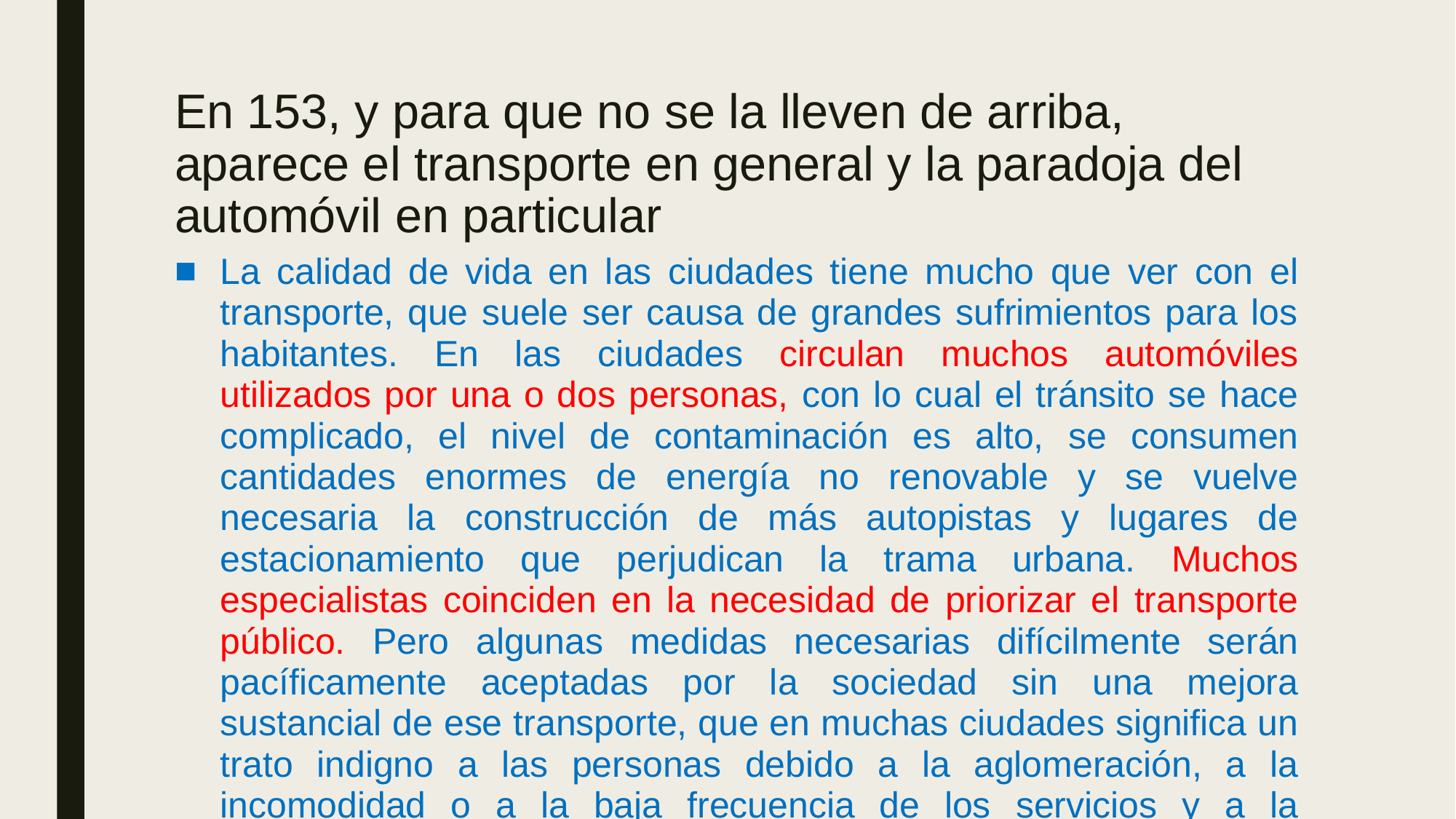

# En 153, y para que no se la lleven de arriba, aparece el transporte en general y la paradoja del automóvil en particular
La calidad de vida en las ciudades tiene mucho que ver con el transporte, que suele ser causa de grandes sufrimientos para los habitantes. En las ciudades circulan muchos automóviles utilizados por una o dos personas, con lo cual el tránsito se hace complicado, el nivel de contaminación es alto, se consumen cantidades enormes de energía no renovable y se vuelve necesaria la construcción de más autopistas y lugares de estacionamiento que perjudican la trama urbana. Muchos especialistas coinciden en la necesidad de priorizar el transporte público. Pero algunas medidas necesarias difícilmente serán pacíficamente aceptadas por la sociedad sin una mejora sustancial de ese transporte, que en muchas ciudades significa un trato indigno a las personas debido a la aglomeración, a la incomodidad o a la baja frecuencia de los servicios y a la inseguridad.